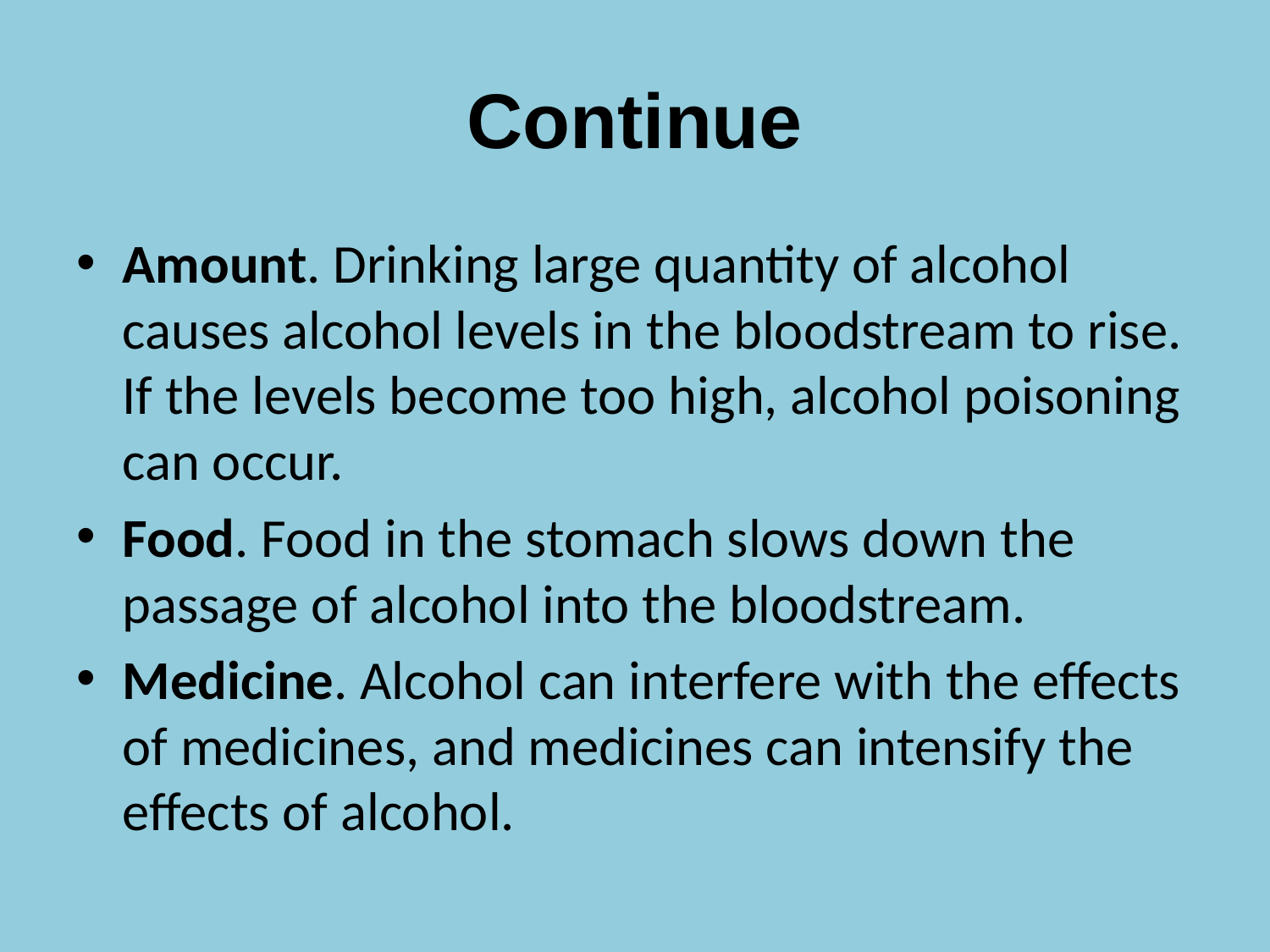

# Continue
Amount. Drinking large quantity of alcohol causes alcohol levels in the bloodstream to rise. If the levels become too high, alcohol poisoning can occur.
Food. Food in the stomach slows down the passage of alcohol into the bloodstream.
Medicine. Alcohol can interfere with the effects of medicines, and medicines can intensify the effects of alcohol.